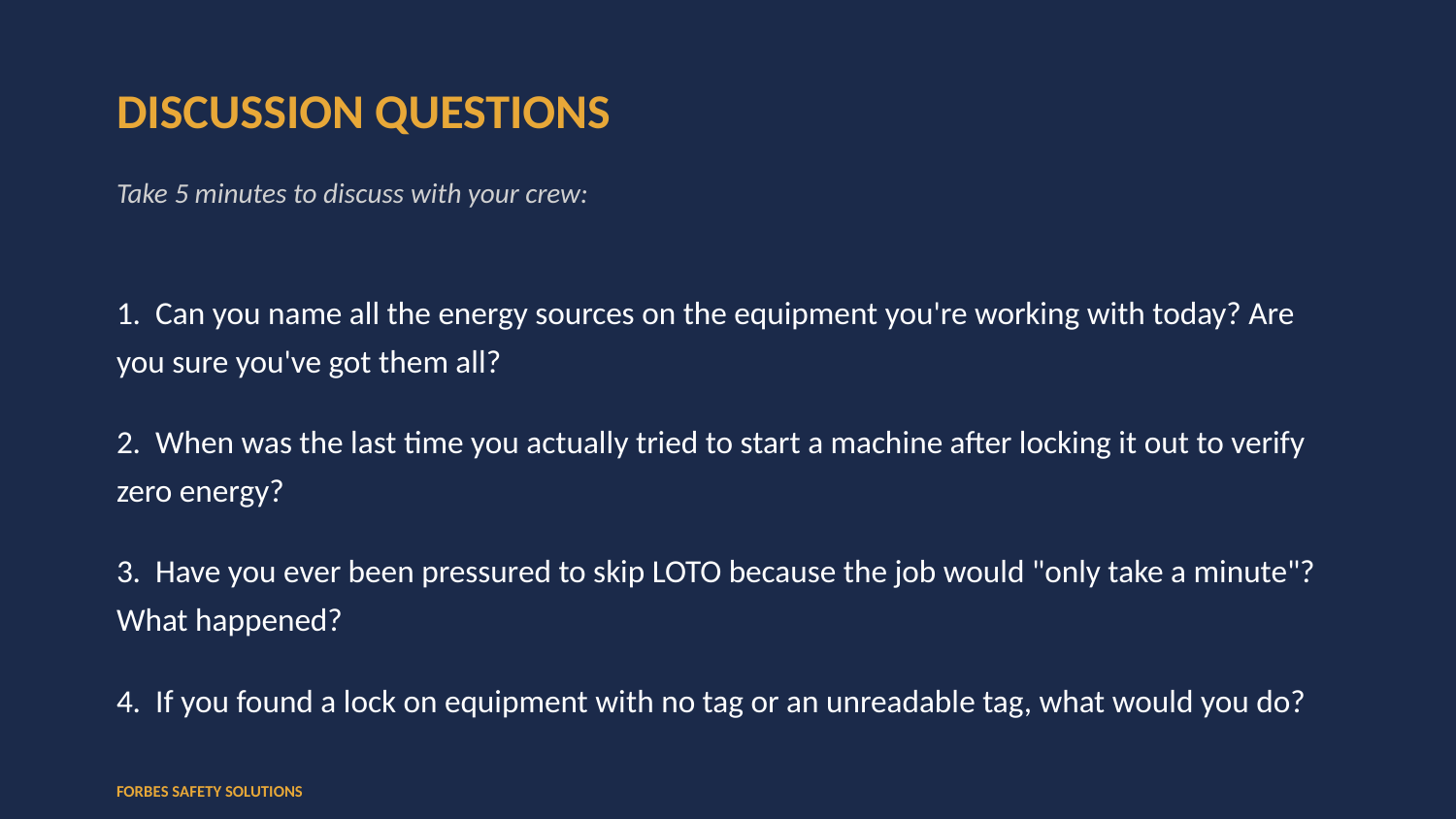

DISCUSSION QUESTIONS
Take 5 minutes to discuss with your crew:
1.  Can you name all the energy sources on the equipment you're working with today? Are you sure you've got them all?
2.  When was the last time you actually tried to start a machine after locking it out to verify zero energy?
3.  Have you ever been pressured to skip LOTO because the job would "only take a minute"? What happened?
4.  If you found a lock on equipment with no tag or an unreadable tag, what would you do?
FORBES SAFETY SOLUTIONS